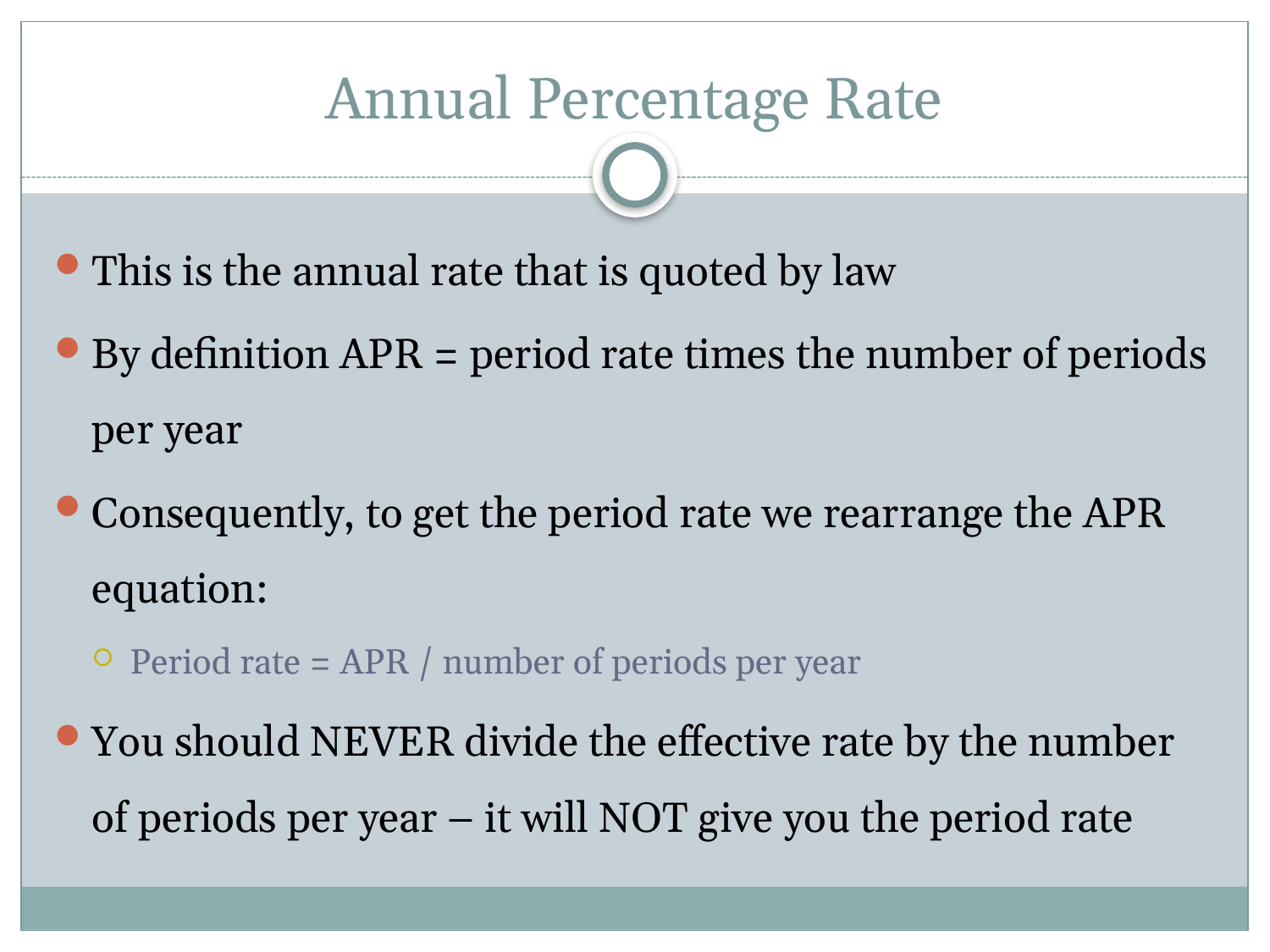

# Annual Percentage Rate
This is the annual rate that is quoted by law
By definition APR = period rate times the number of periods per year
Consequently, to get the period rate we rearrange the APR equation:
Period rate = APR / number of periods per year
You should NEVER divide the effective rate by the number of periods per year – it will NOT give you the period rate